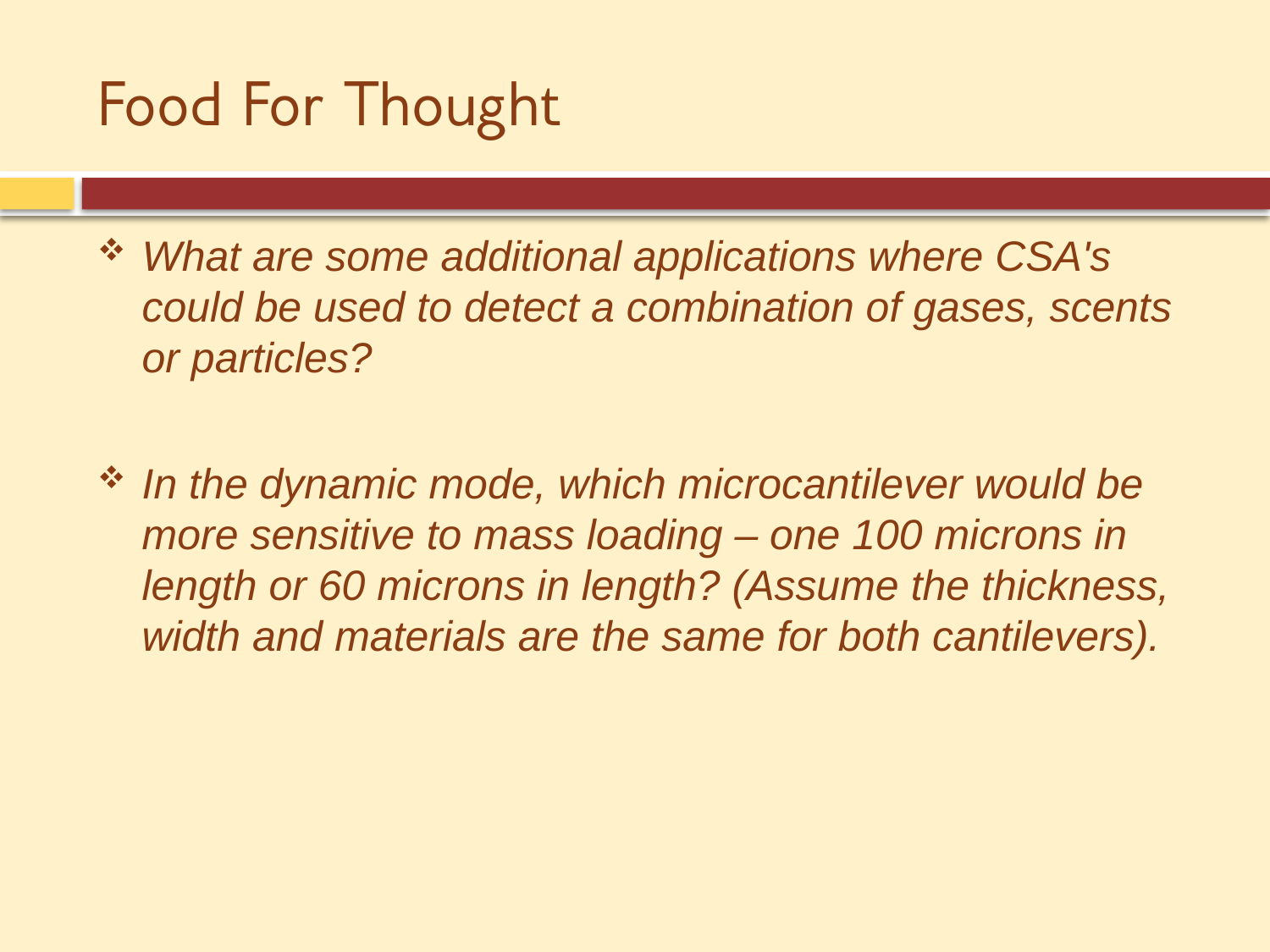

# Food For Thought
What are some additional applications where CSA's could be used to detect a combination of gases, scents or particles?

In the dynamic mode, which microcantilever would be more sensitive to mass loading – one 100 microns in length or 60 microns in length? (Assume the thickness, width and materials are the same for both cantilevers).